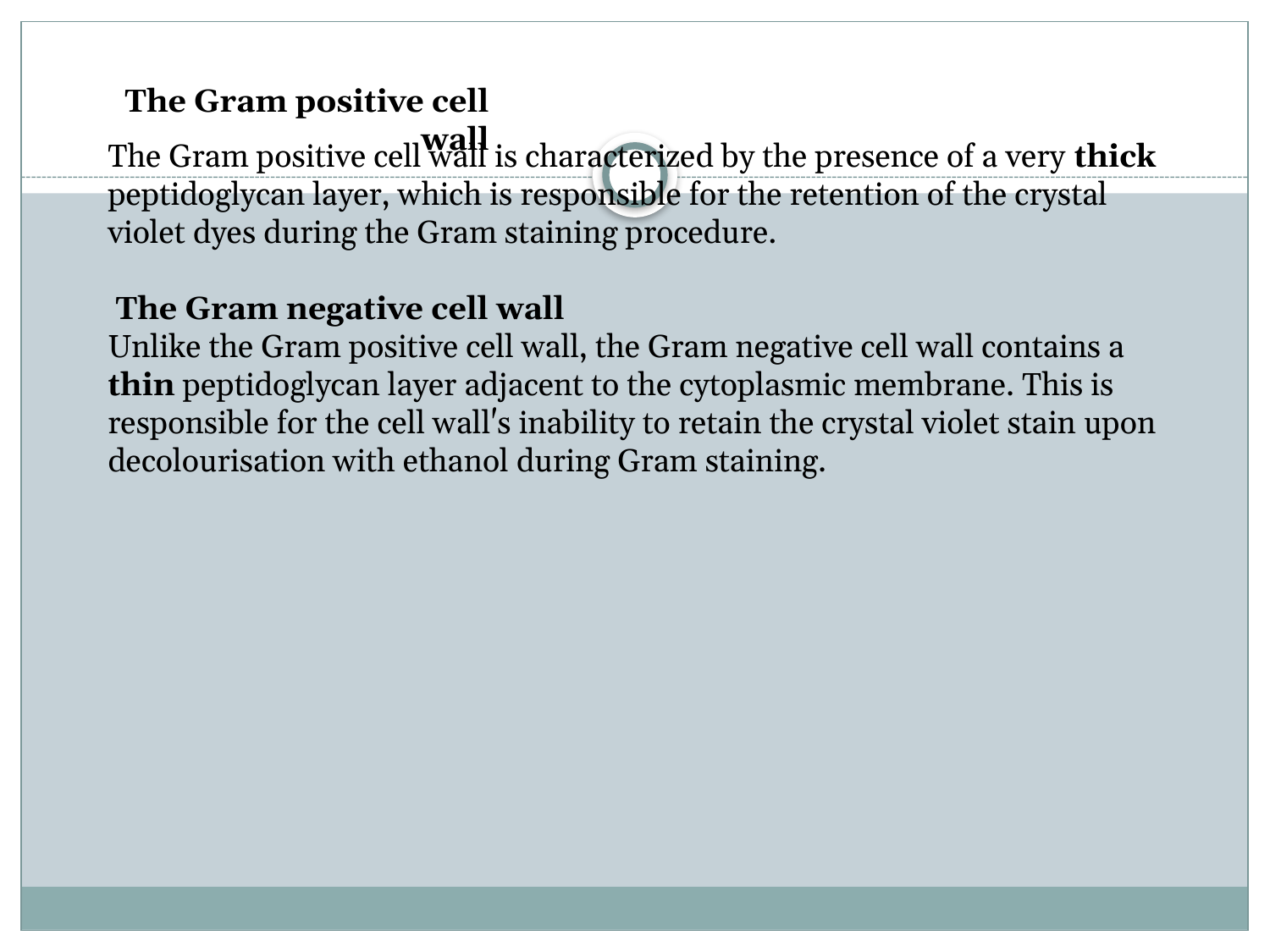

The Gram positive cell wall is characterized by the presence of a very thick peptidoglycan layer, which is responsible for the retention of the crystal violet dyes during the Gram staining procedure.

 The Gram negative cell wall
Unlike the Gram positive cell wall, the Gram negative cell wall contains a thin peptidoglycan layer adjacent to the cytoplasmic membrane. This is responsible for the cell wall's inability to retain the crystal violet stain upon decolourisation with ethanol during Gram staining.
The Gram positive cell wall